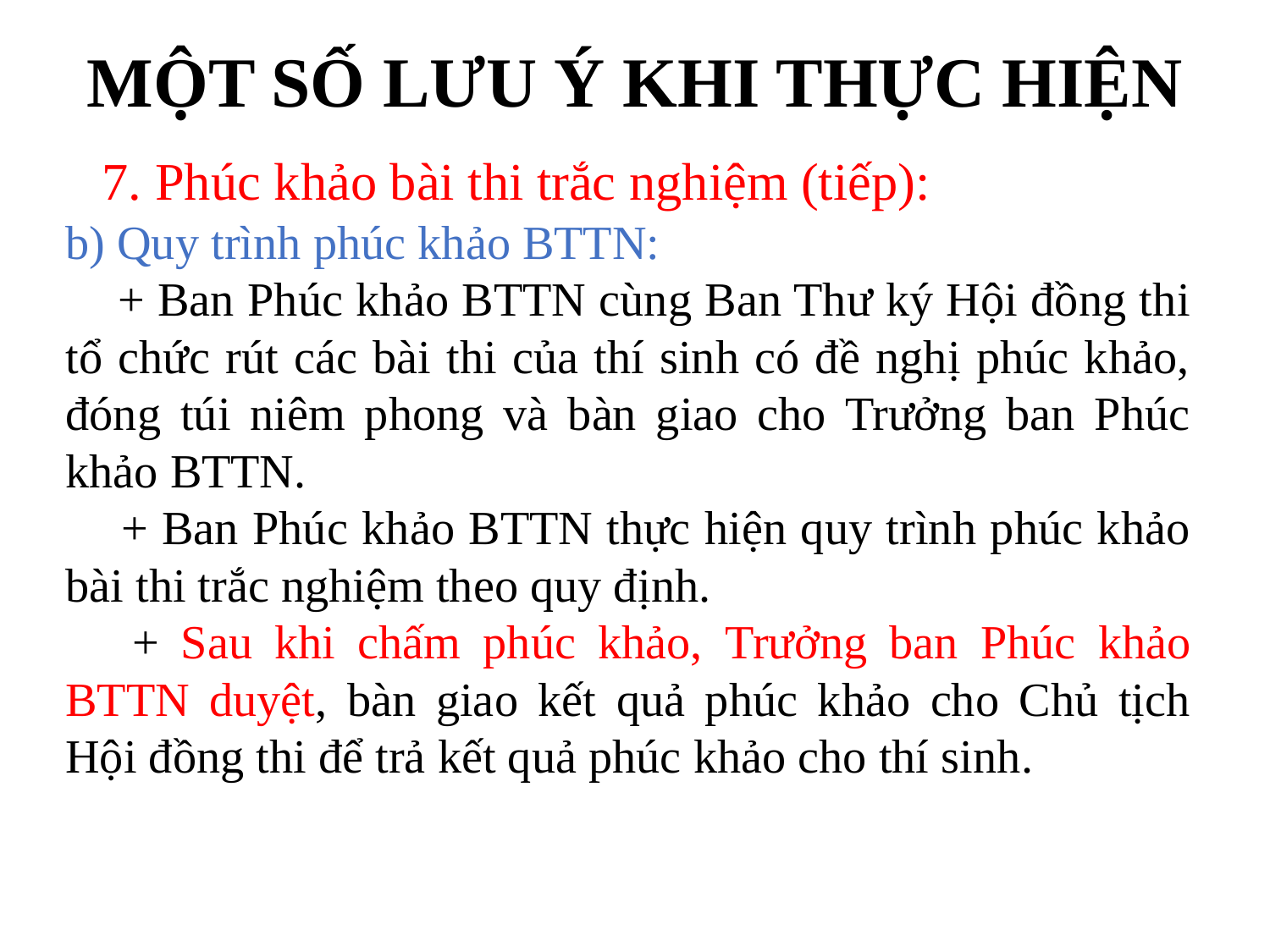

# MỘT SỐ LƯU Ý KHI THỰC HIỆN
7. Phúc khảo bài thi trắc nghiệm (tiếp):
b) Quy trình phúc khảo BTTN:
    + Ban Phúc khảo BTTN cùng Ban Thư ký Hội đồng thi tổ chức rút các bài thi của thí sinh có đề nghị phúc khảo, đóng túi niêm phong và bàn giao cho Trưởng ban Phúc khảo BTTN.
    + Ban Phúc khảo BTTN thực hiện quy trình phúc khảo bài thi trắc nghiệm theo quy định.
   + Sau khi chấm phúc khảo, Trưởng ban Phúc khảo BTTN duyệt, bàn giao kết quả phúc khảo cho Chủ tịch Hội đồng thi để trả kết quả phúc khảo cho thí sinh.